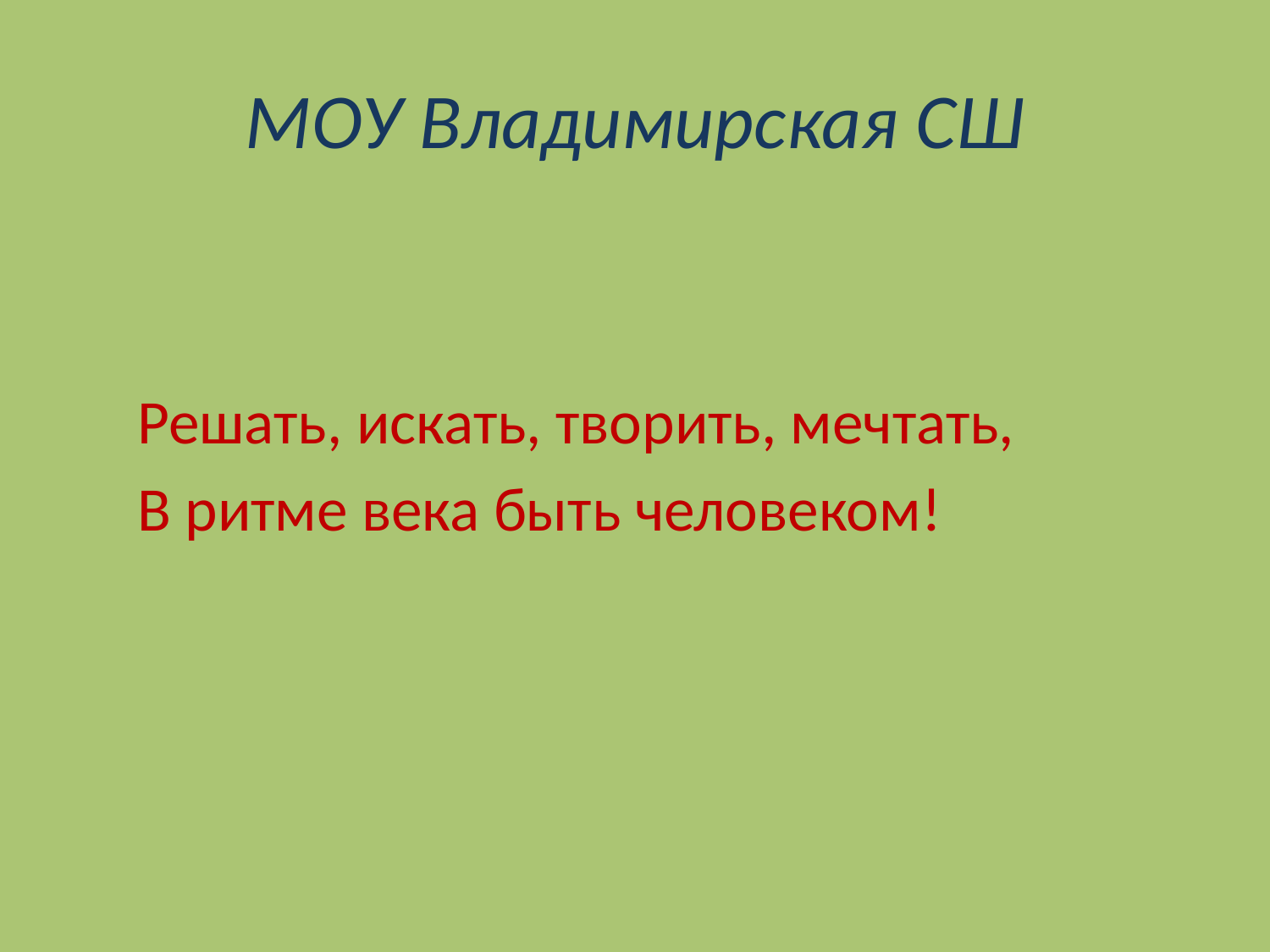

# МОУ Владимирская СШ

Решать, искать, творить, мечтать,
В ритме века быть человеком!